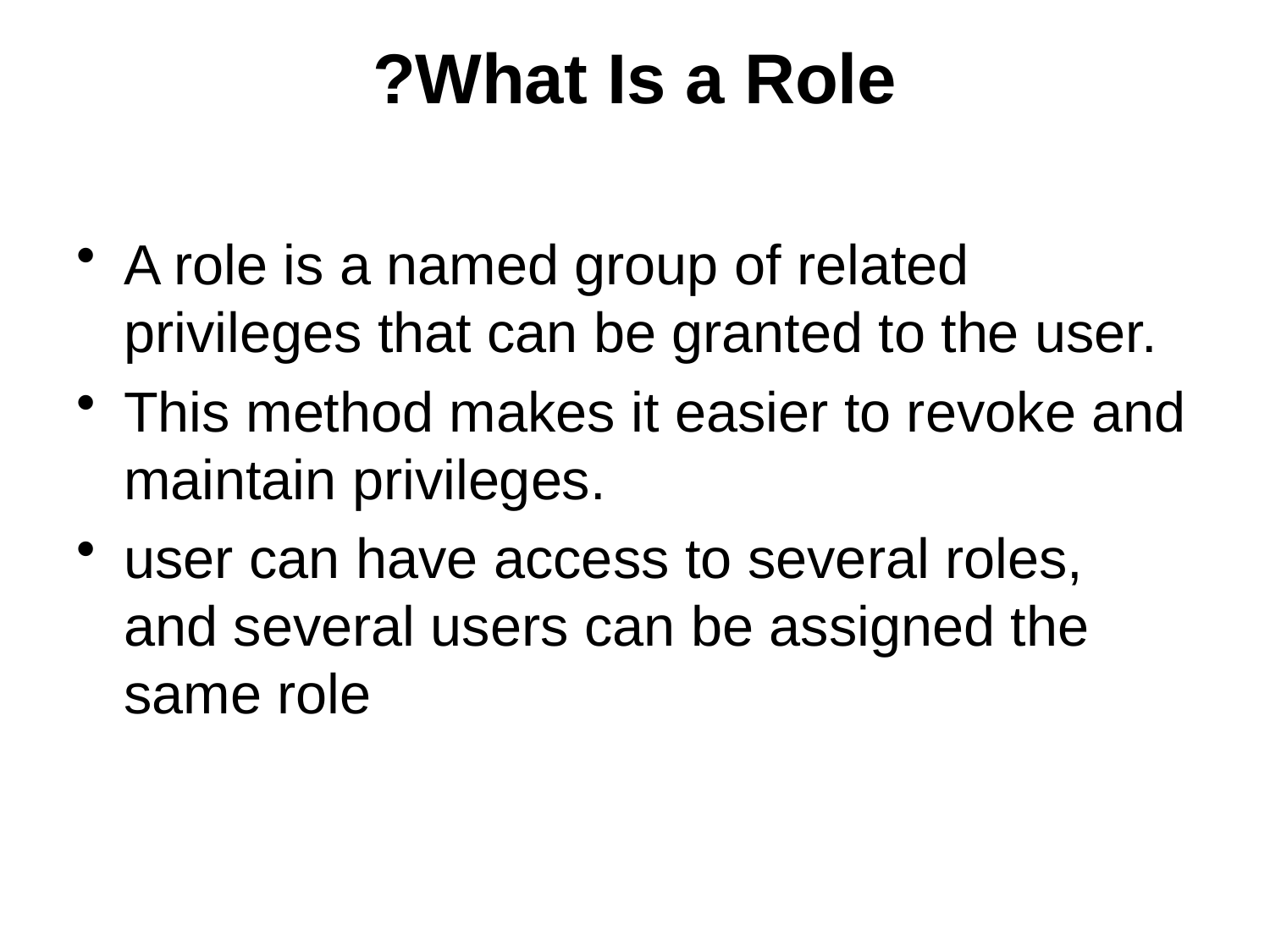

# What Is a Role?
A role is a named group of related privileges that can be granted to the user.
This method makes it easier to revoke and maintain privileges.
user can have access to several roles, and several users can be assigned the same role